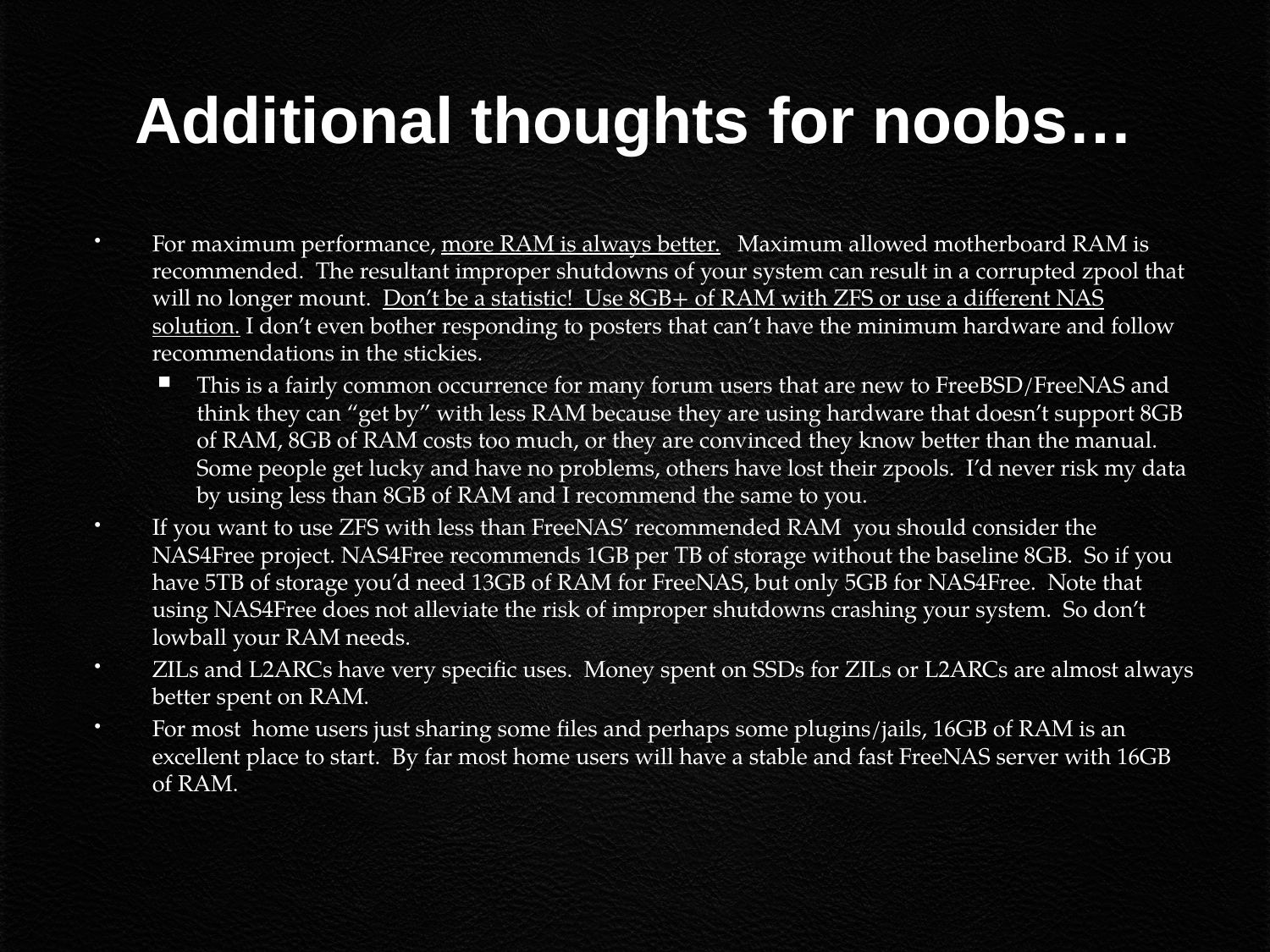

# Additional thoughts for noobs…
For maximum performance, more RAM is always better.   Maximum allowed motherboard RAM is recommended.  The resultant improper shutdowns of your system can result in a corrupted zpool that will no longer mount.  Don’t be a statistic!  Use 8GB+ of RAM with ZFS or use a different NAS solution. I don’t even bother responding to posters that can’t have the minimum hardware and follow recommendations in the stickies.
This is a fairly common occurrence for many forum users that are new to FreeBSD/FreeNAS and think they can “get by” with less RAM because they are using hardware that doesn’t support 8GB of RAM, 8GB of RAM costs too much, or they are convinced they know better than the manual.  Some people get lucky and have no problems, others have lost their zpools.  I’d never risk my data by using less than 8GB of RAM and I recommend the same to you.
If you want to use ZFS with less than FreeNAS’ recommended RAM  you should consider the NAS4Free project. NAS4Free recommends 1GB per TB of storage without the baseline 8GB.  So if you have 5TB of storage you’d need 13GB of RAM for FreeNAS, but only 5GB for NAS4Free.  Note that using NAS4Free does not alleviate the risk of improper shutdowns crashing your system.  So don’t lowball your RAM needs.
ZILs and L2ARCs have very specific uses.  Money spent on SSDs for ZILs or L2ARCs are almost always better spent on RAM.
For most  home users just sharing some files and perhaps some plugins/jails, 16GB of RAM is an excellent place to start.  By far most home users will have a stable and fast FreeNAS server with 16GB of RAM.